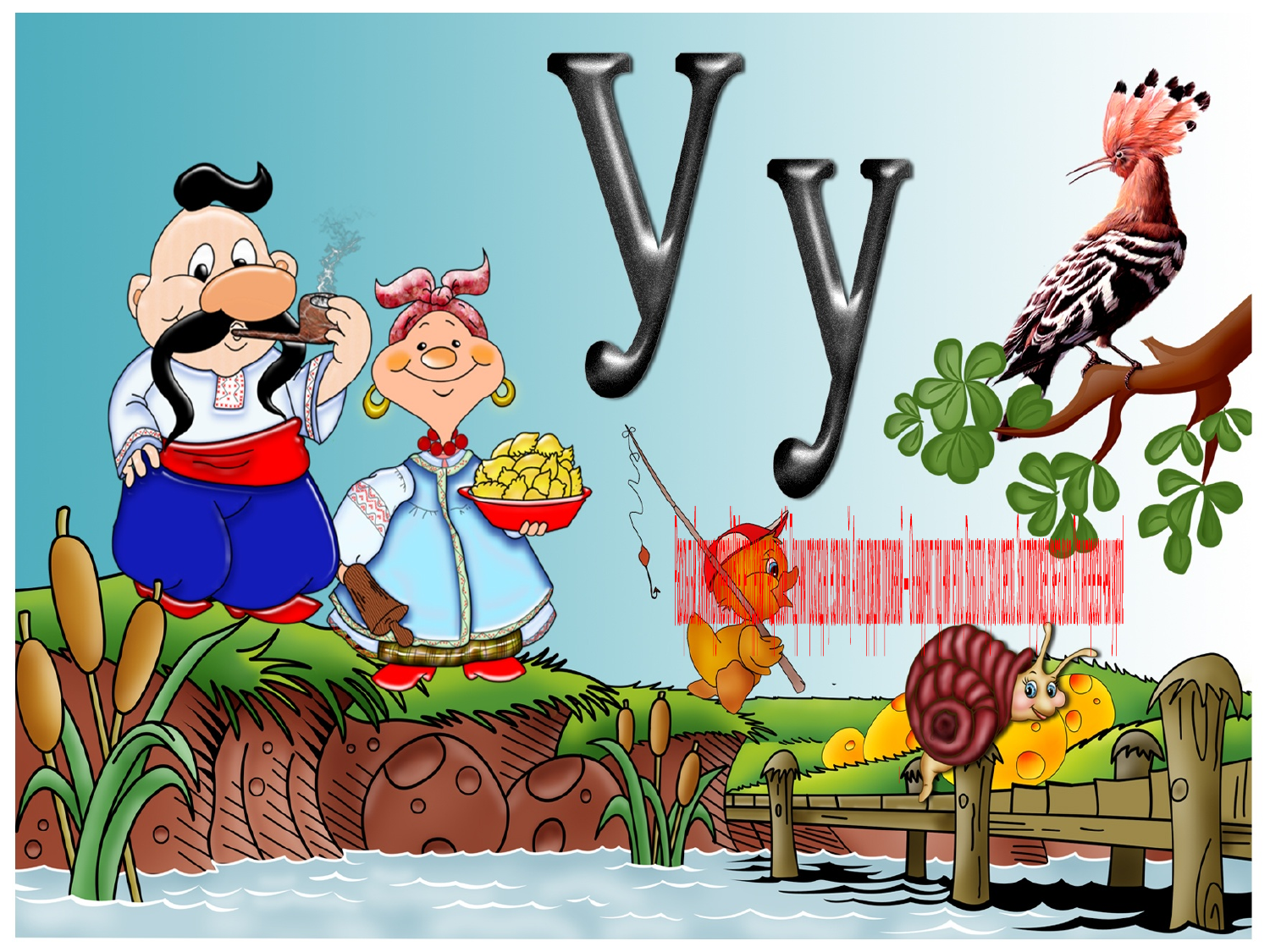

Раскрытый зонтик кружевной
Всё лето держит над собой.
Под ним прохладно, если зной,
А коли дождик проливной —
Он выручит: под ним тепло,
Вольготно, сухо и светло.
Зонт пропускает света сноп.
Вот интересен чем укроп!
.